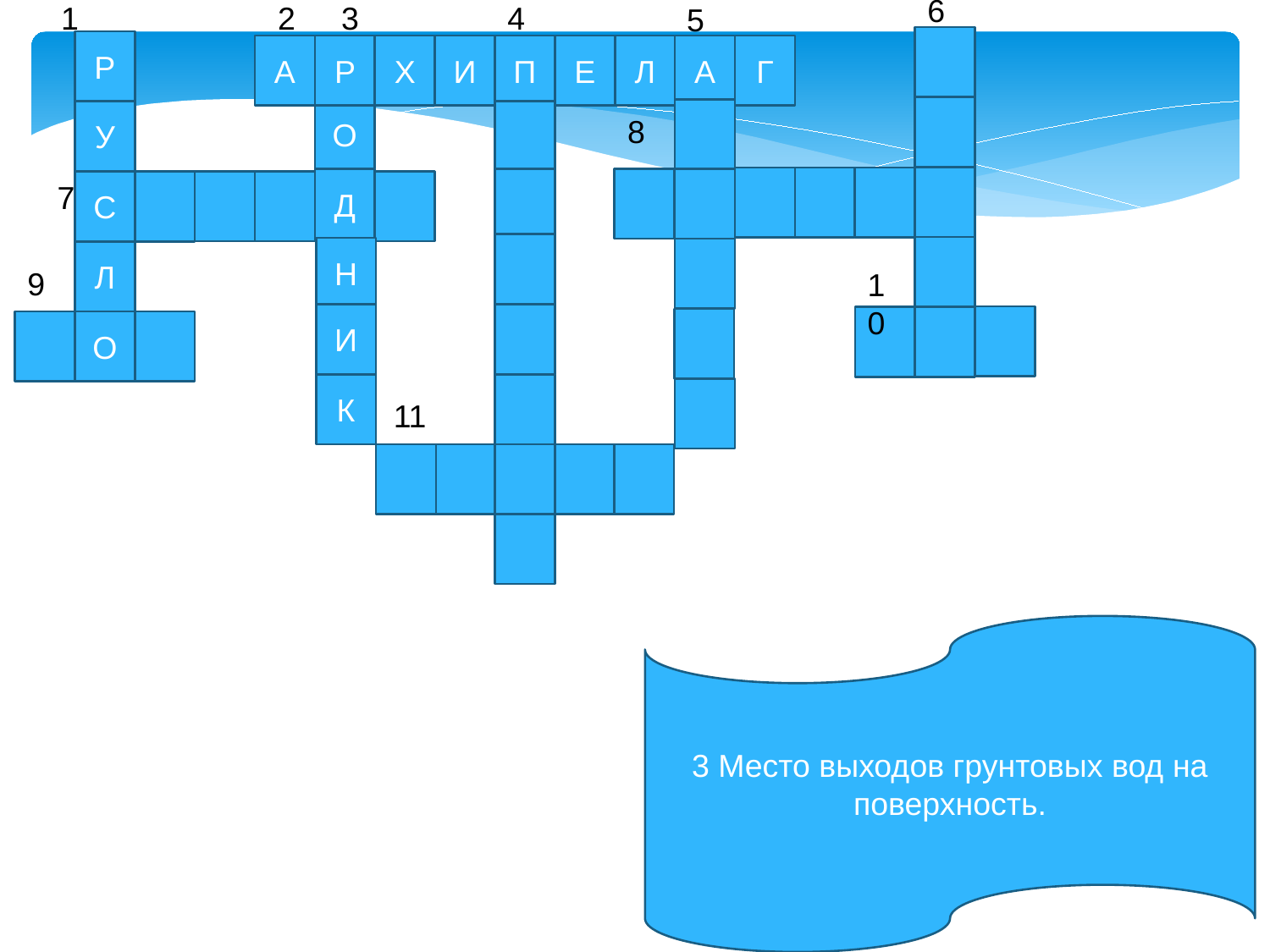

6
1
2
3
4
5

Р
А
Р
Х
И
П
Е
Л
А
Г

О

У

8

Д
7
С

Н

Л
9
10
И

О
К

11

3 Место выходов грунтовых вод на поверхность.